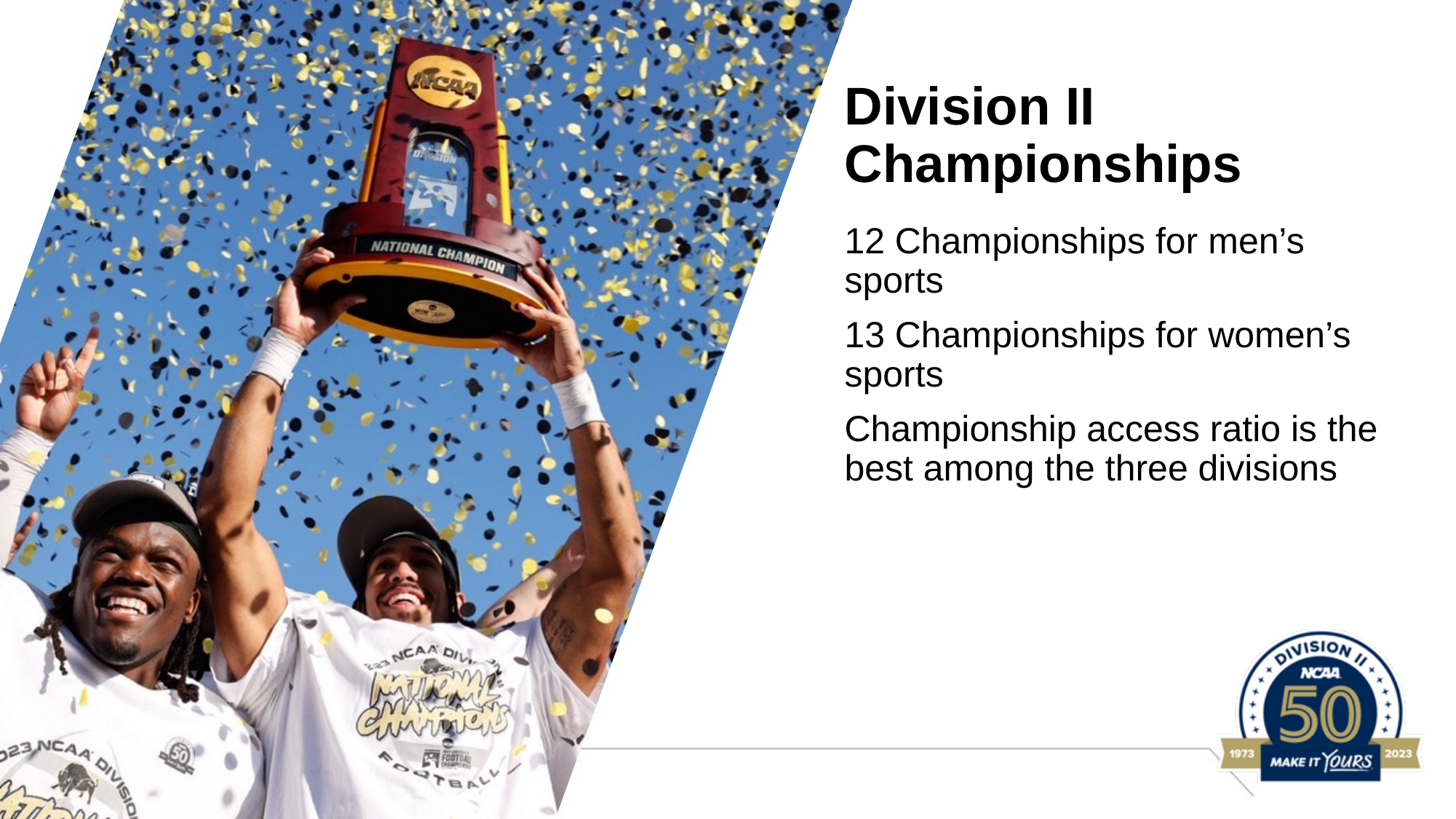

Division II Championships
12 Championships for men’s sports
13 Championships for women’s sports
Championship access ratio is the best among the three divisions